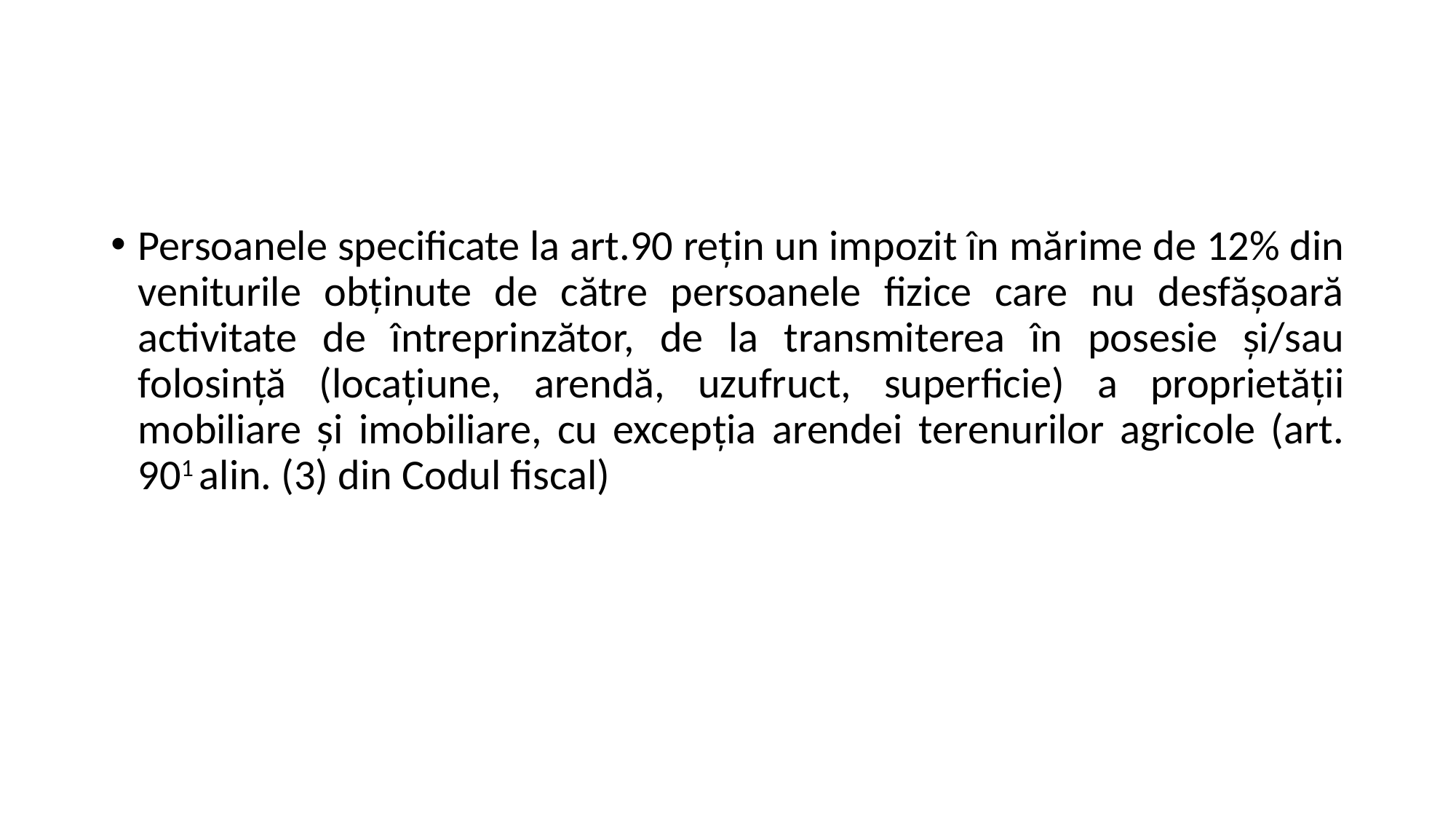

Persoanele specificate la art.90 reţin un impozit în mărime de 12% din veniturile obţinute de către persoanele fizice care nu desfăşoară activitate de întreprinzător, de la transmiterea în posesie şi/sau folosinţă (locaţiune, arendă, uzufruct, superficie) a proprietăţii mobiliare şi imobiliare, cu excepţia arendei terenurilor agricole (art. 901 alin. (3) din Codul fiscal)